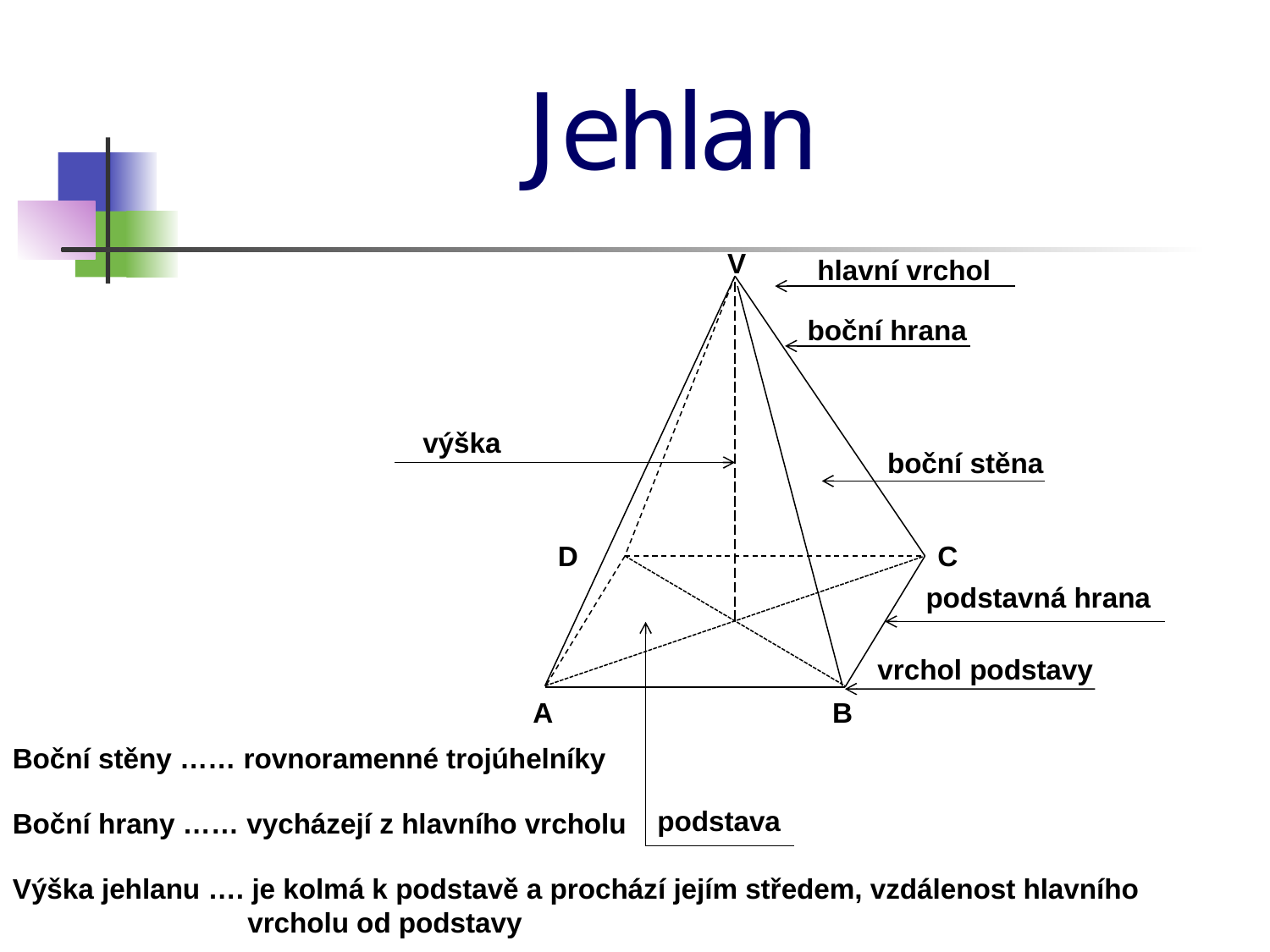

Jehlan
V
hlavní vrchol
boční hrana
výška
boční stěna
D
C
podstavná hrana
vrchol podstavy
A
B
Boční stěny …… rovnoramenné trojúhelníky
podstava
Boční hrany …… vycházejí z hlavního vrcholu
Výška jehlanu …. je kolmá k podstavě a prochází jejím středem, vzdálenost hlavního
                              vrcholu od podstavy